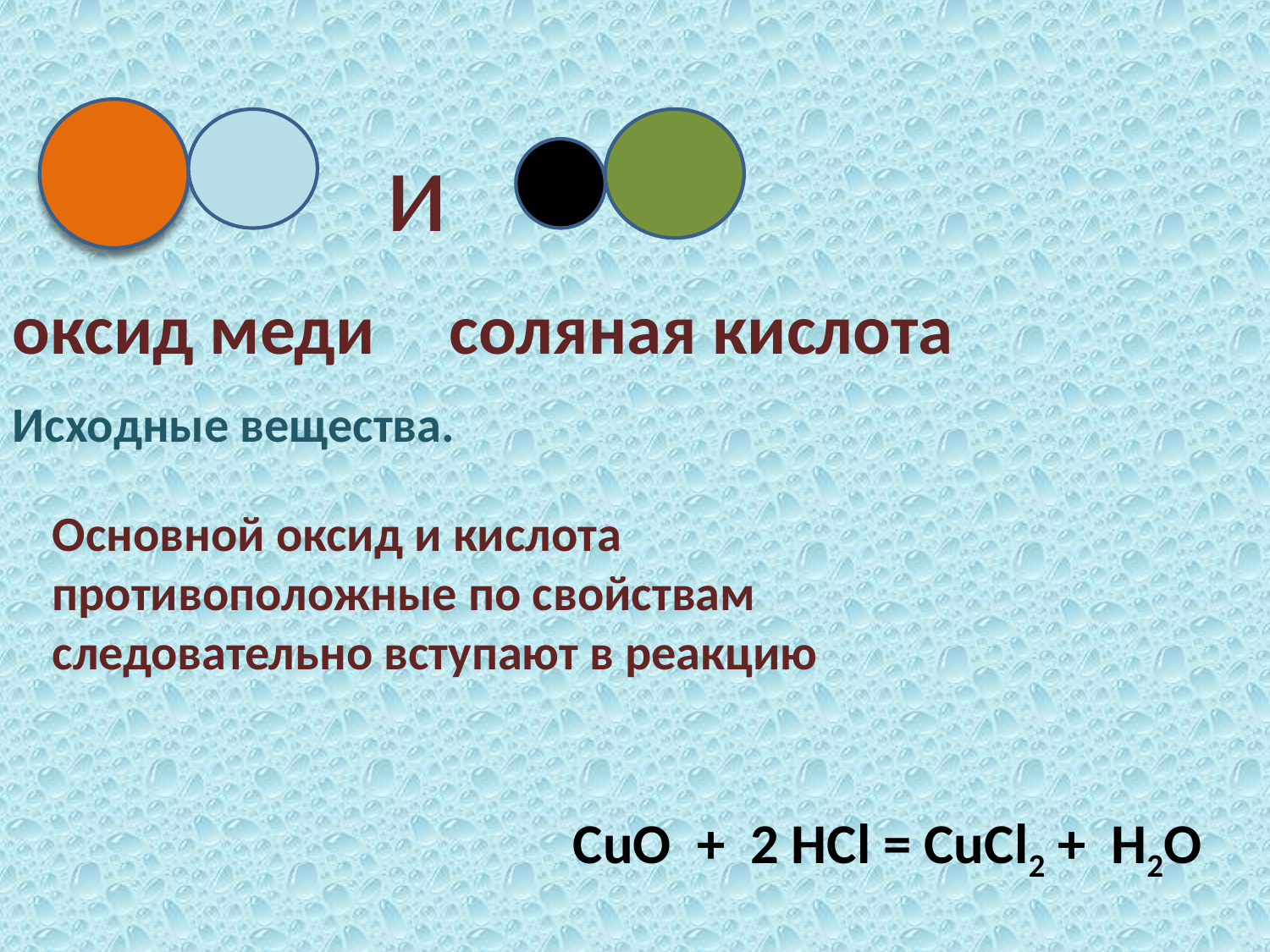

и

оксид меди
соляная кислота
Исходные вещества.
Основной оксид и кислота противоположные по свойствам следовательно вступают в реакцию
CuO  +  2 HCl = CuCl2 +  H2O